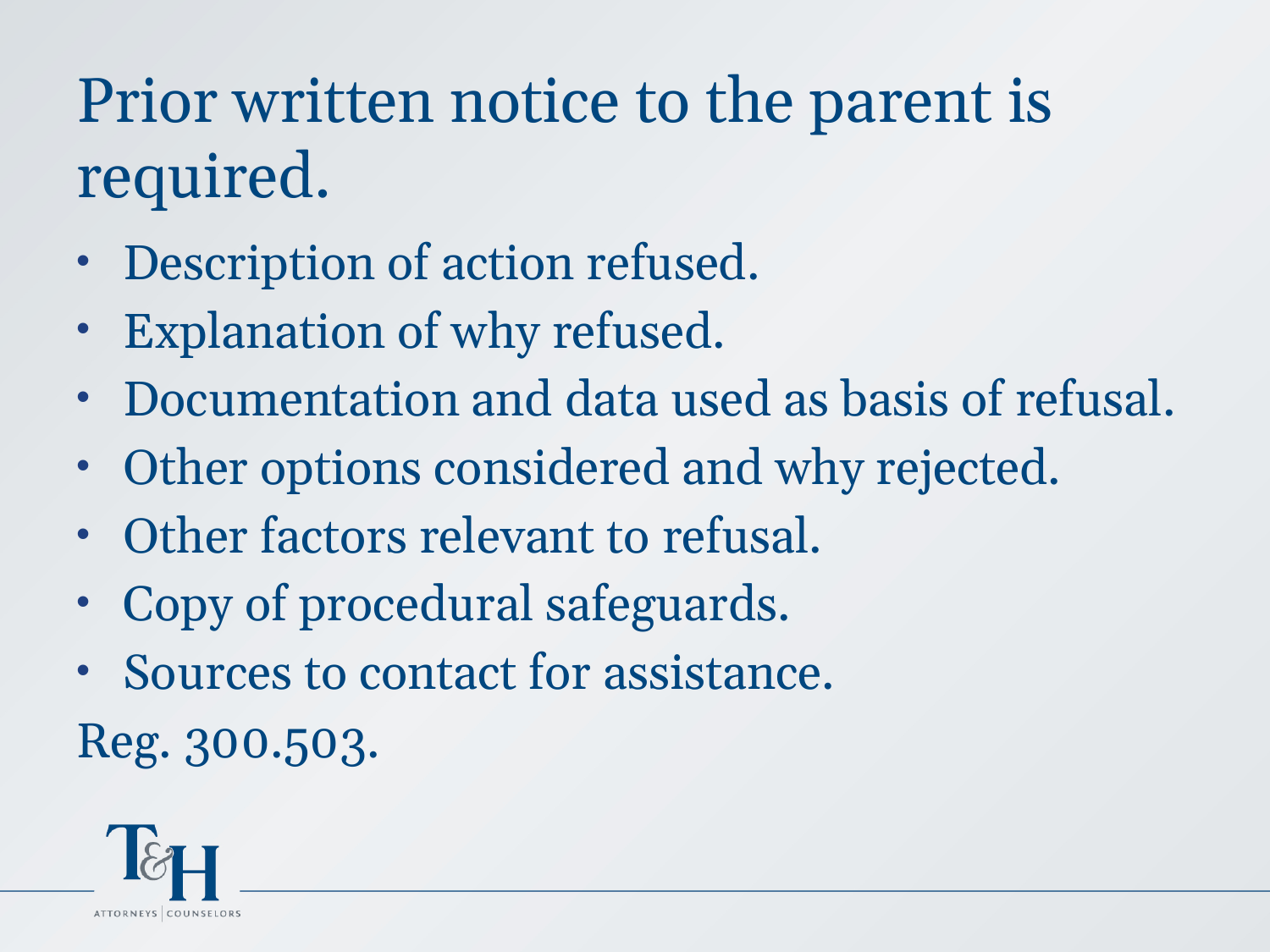

Prior written notice to the parent is required.
Description of action refused.
Explanation of why refused.
Documentation and data used as basis of refusal.
Other options considered and why rejected.
Other factors relevant to refusal.
Copy of procedural safeguards.
Sources to contact for assistance.
Reg. 300.503.